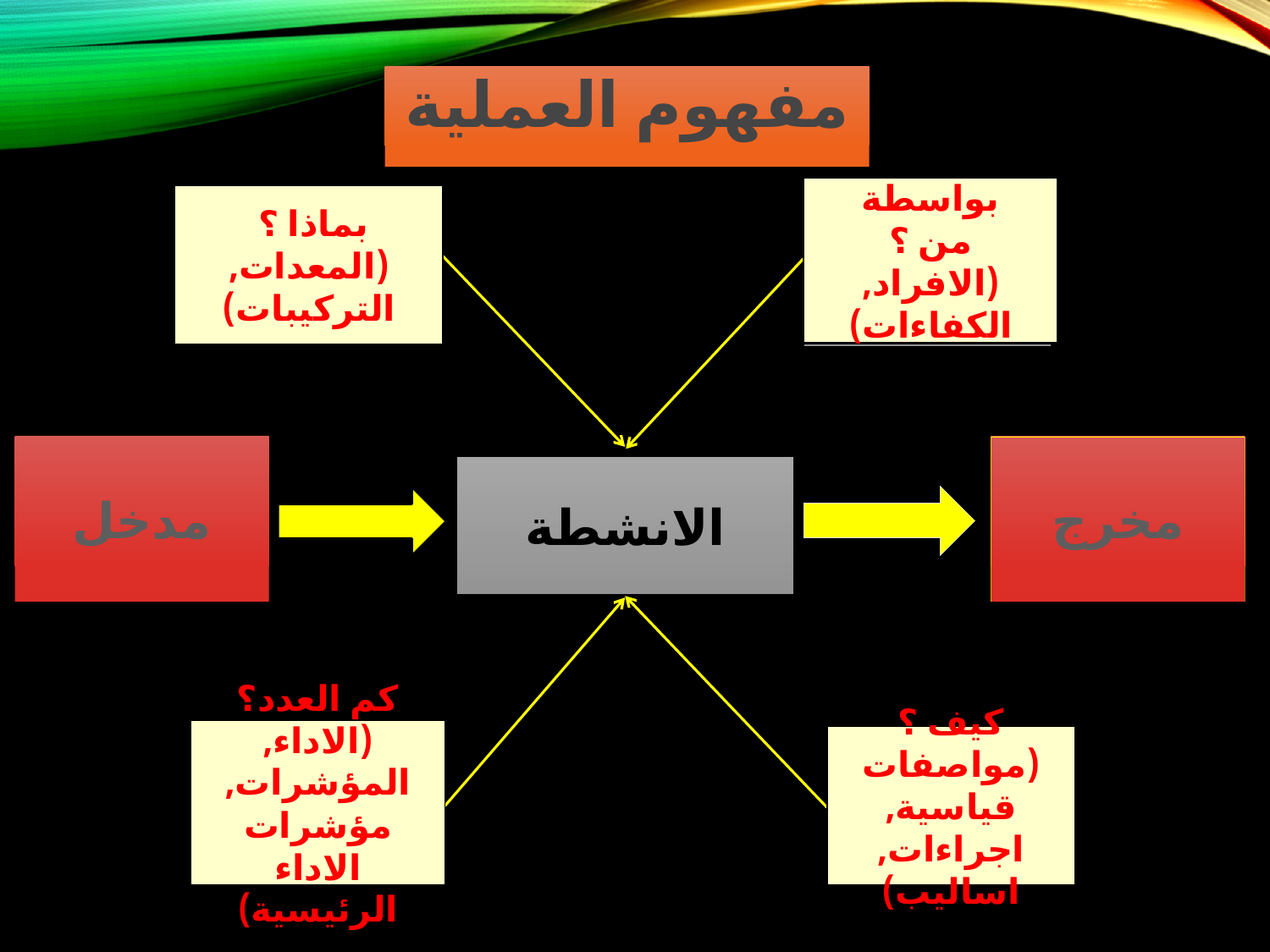

#
مفهوم العملية
بواسطة من ؟
(الافراد, الكفاءات)
بواسطة من ؟
(الافراد, الكفاءات)
بماذا ؟
(المعدات, التركيبات)
بماذا ؟
(المعدات, التركيبات)
بواسطة من ؟
(الافراد, الكفاءات)
مدخل
مخرج
مخرج
الانشطة

كم العدد؟
(الاداء, المؤشرات, مؤشرات الاداء الرئيسية)
كم العدد؟
(الاداء, المؤشرات, مؤشرات الاداء الرئيسية)
كيف ؟
(مواصفات قياسية, اجراءات, اساليب)
كيف ؟
(مواصفات قياسية, اجراءات, اساليب)